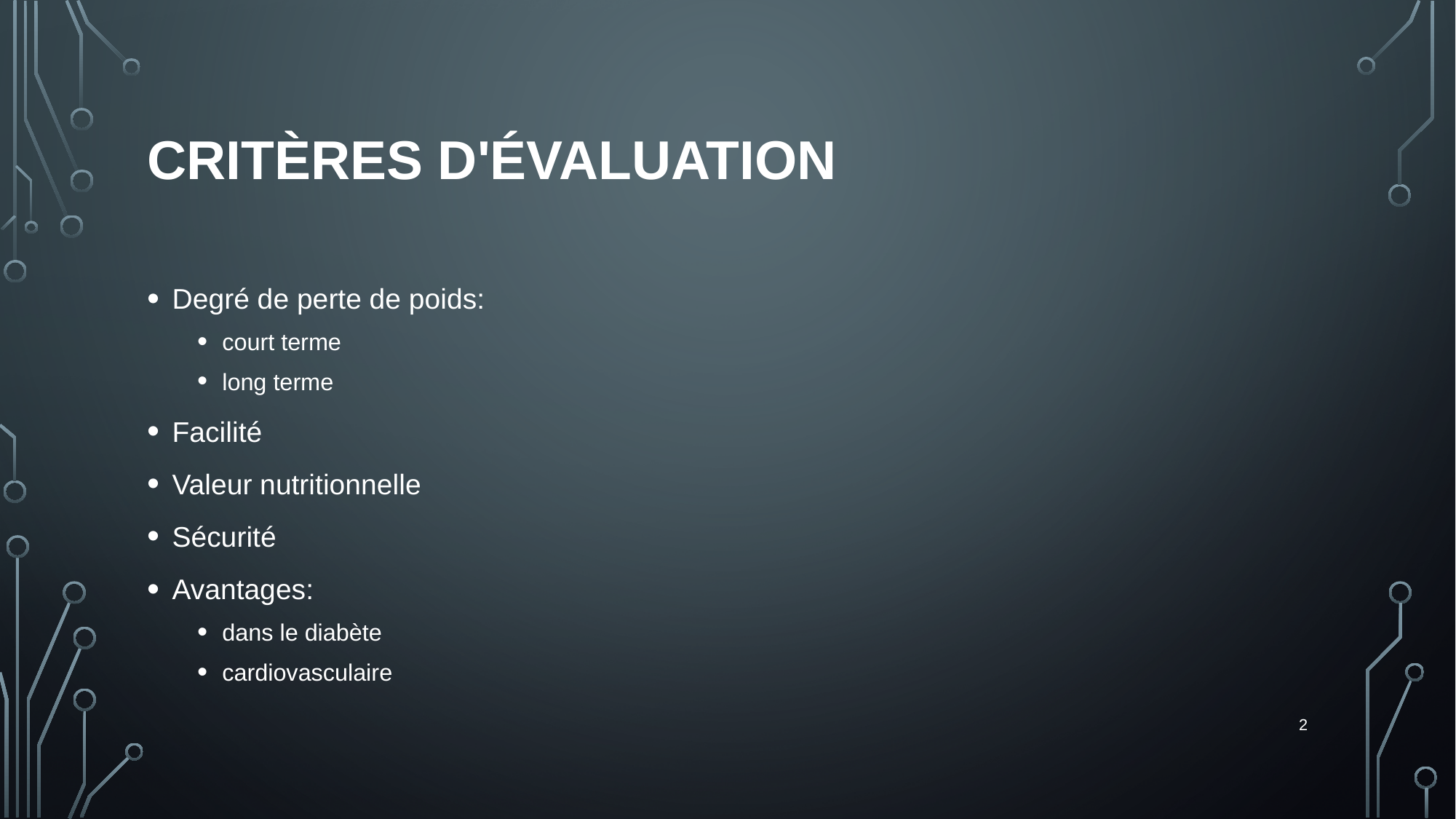

# Critères d'évaluation
Degré de perte de poids:
court terme
long terme
Facilité
Valeur nutritionnelle
Sécurité
Avantages:
dans le diabète
cardiovasculaire
2